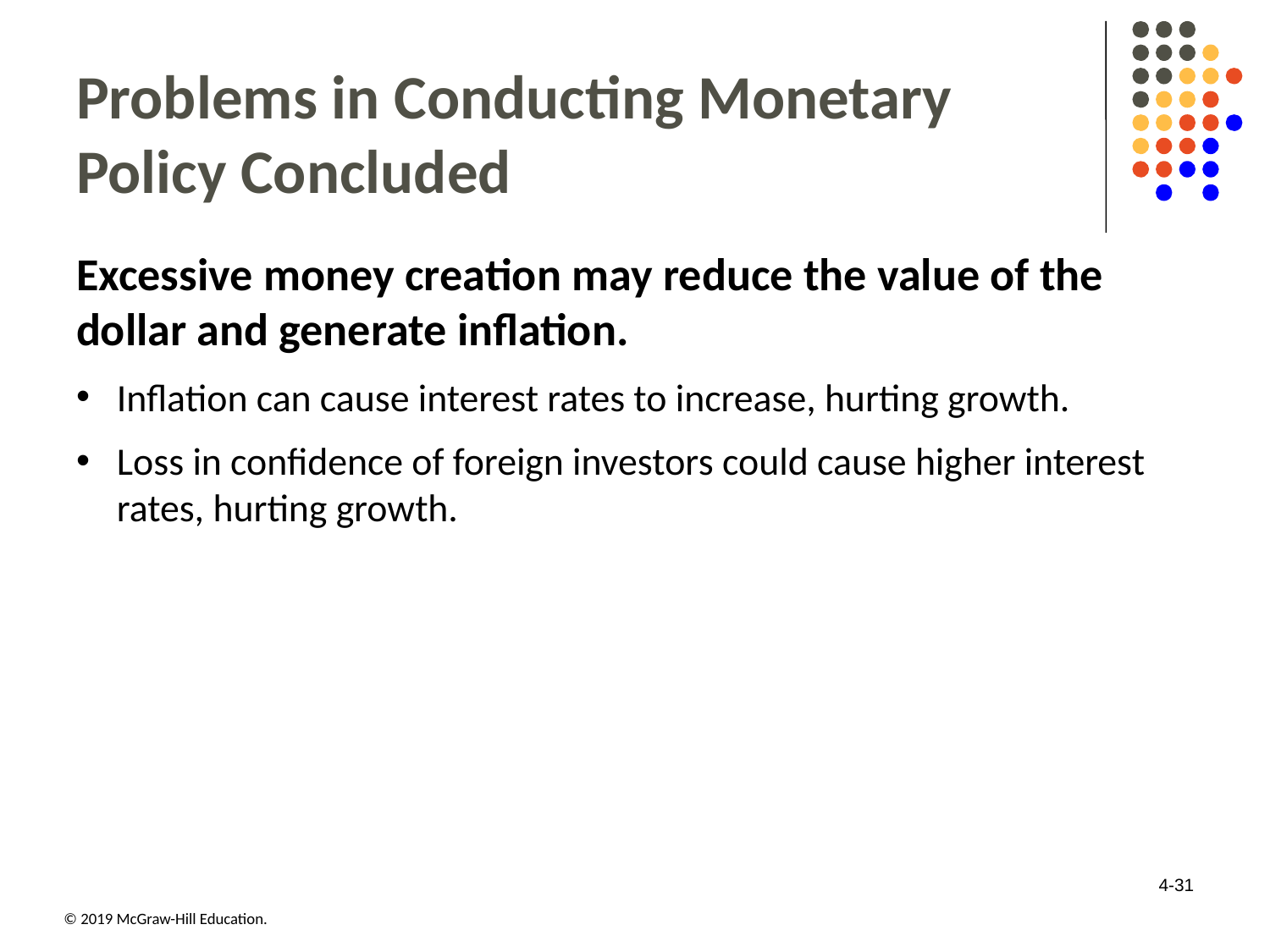

# Problems in Conducting Monetary Policy Concluded
Excessive money creation may reduce the value of the dollar and generate inflation.
Inflation can cause interest rates to increase, hurting growth.
Loss in confidence of foreign investors could cause higher interest rates, hurting growth.
4-31